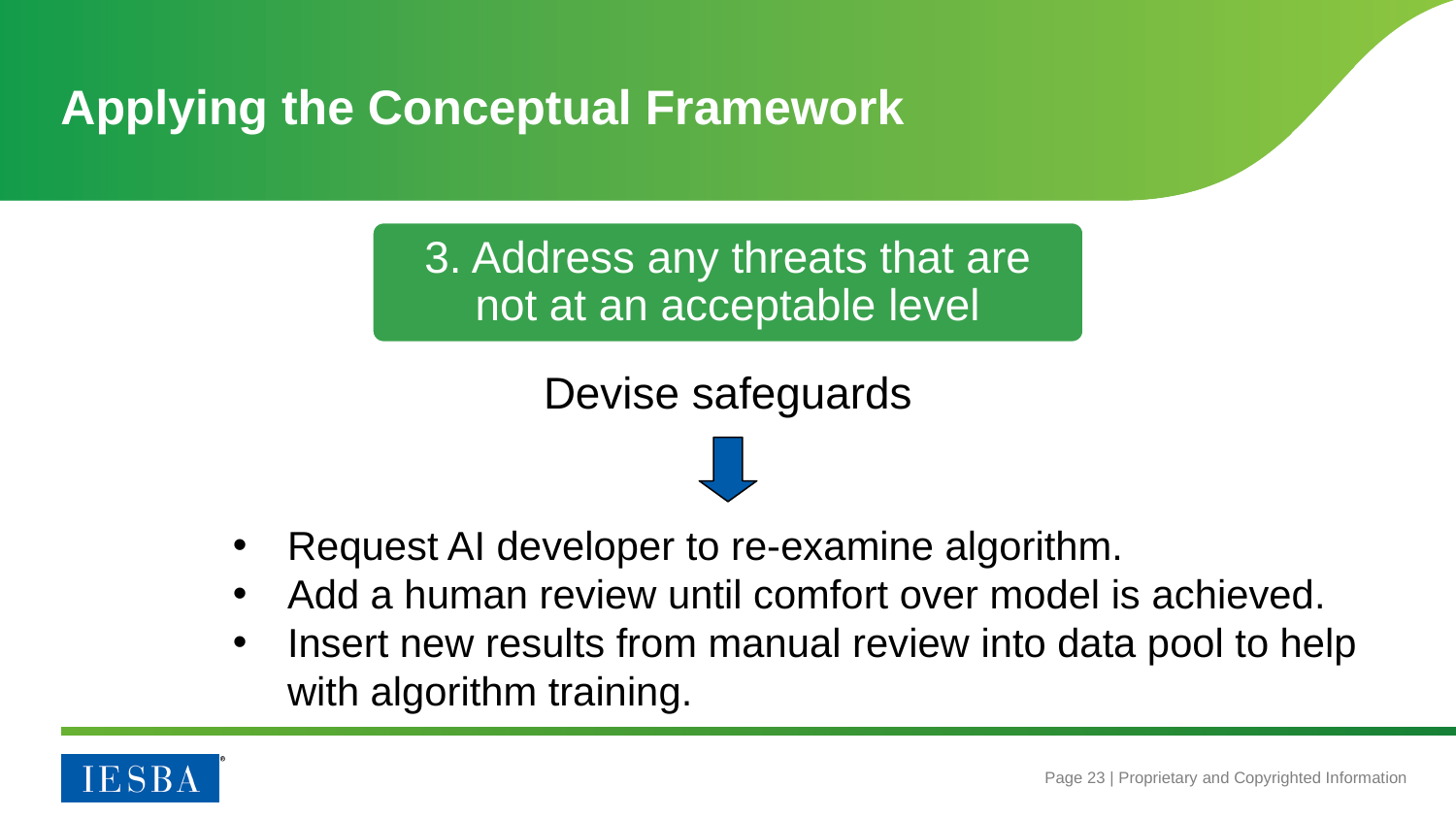

# Applying the Conceptual Framework

3. Address any threats that are not at an acceptable level
Devise safeguards

Request AI developer to re-examine algorithm.
Add a human review until comfort over model is achieved.
Insert new results from manual review into data pool to help with algorithm training.